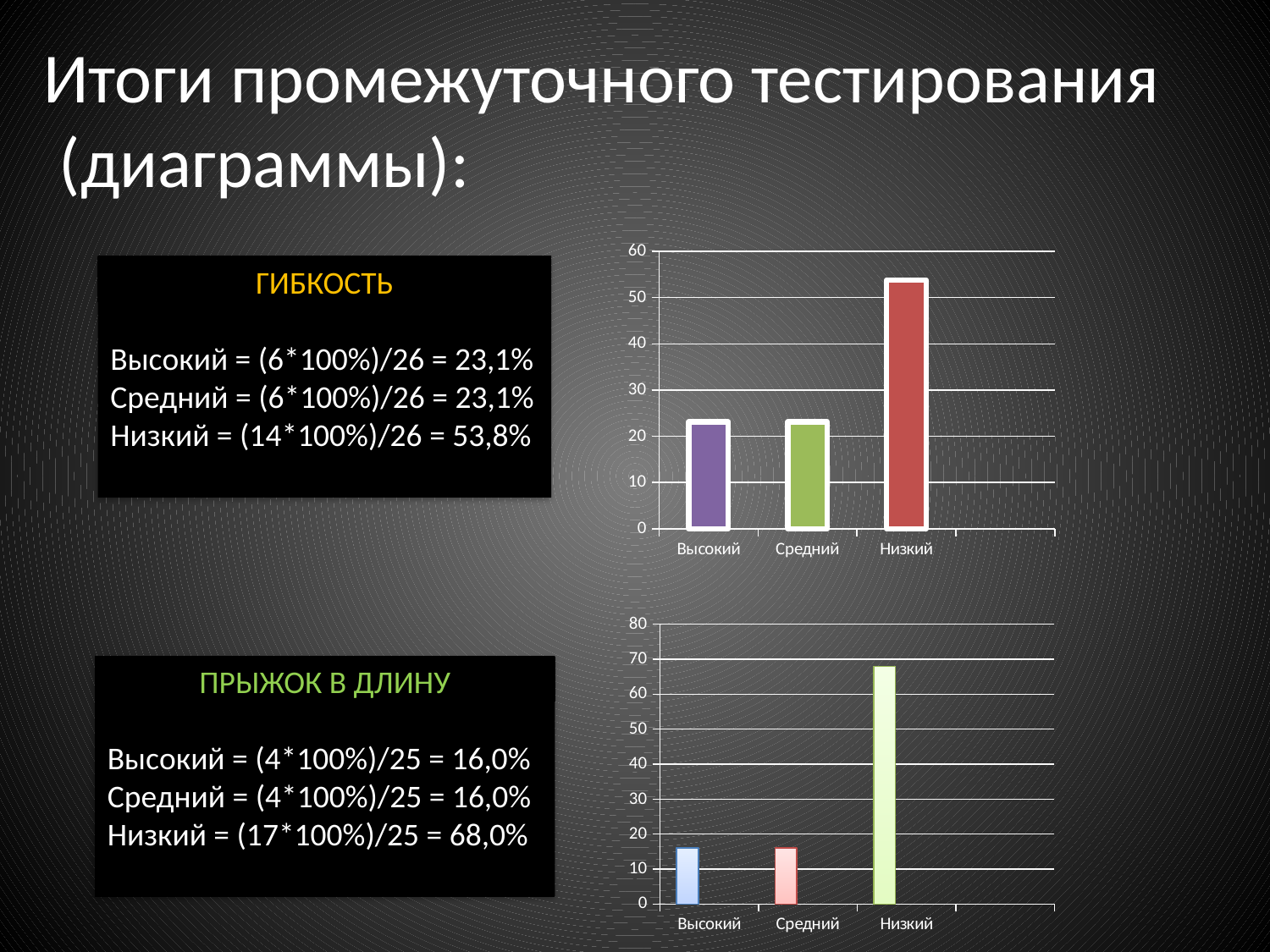

Итоги промежуточного тестирования
 (диаграммы):

### Chart:

| Category | % |
|---|---|
| Высокий | 23.1 |
| Средний | 23.1 |
| Низкий | 53.8 |
ГИБКОСТЬ

Высокий = (6*100%)/26 = 23,1%
Средний = (6*100%)/26 = 23,1%
Низкий = (14*100%)/26 = 53,8%

### Chart

| Category | Ряд 1 | Столбец1 | Столбец2 |
|---|---|---|---|
| Высокий | 16.0 | None | None |
| Средний | 16.0 | None | None |
| Низкий | 68.0 | None | None |
ПРЫЖОК В ДЛИНУ

Высокий = (4*100%)/25 = 16,0%
Средний = (4*100%)/25 = 16,0%
Низкий = (17*100%)/25 = 68,0%